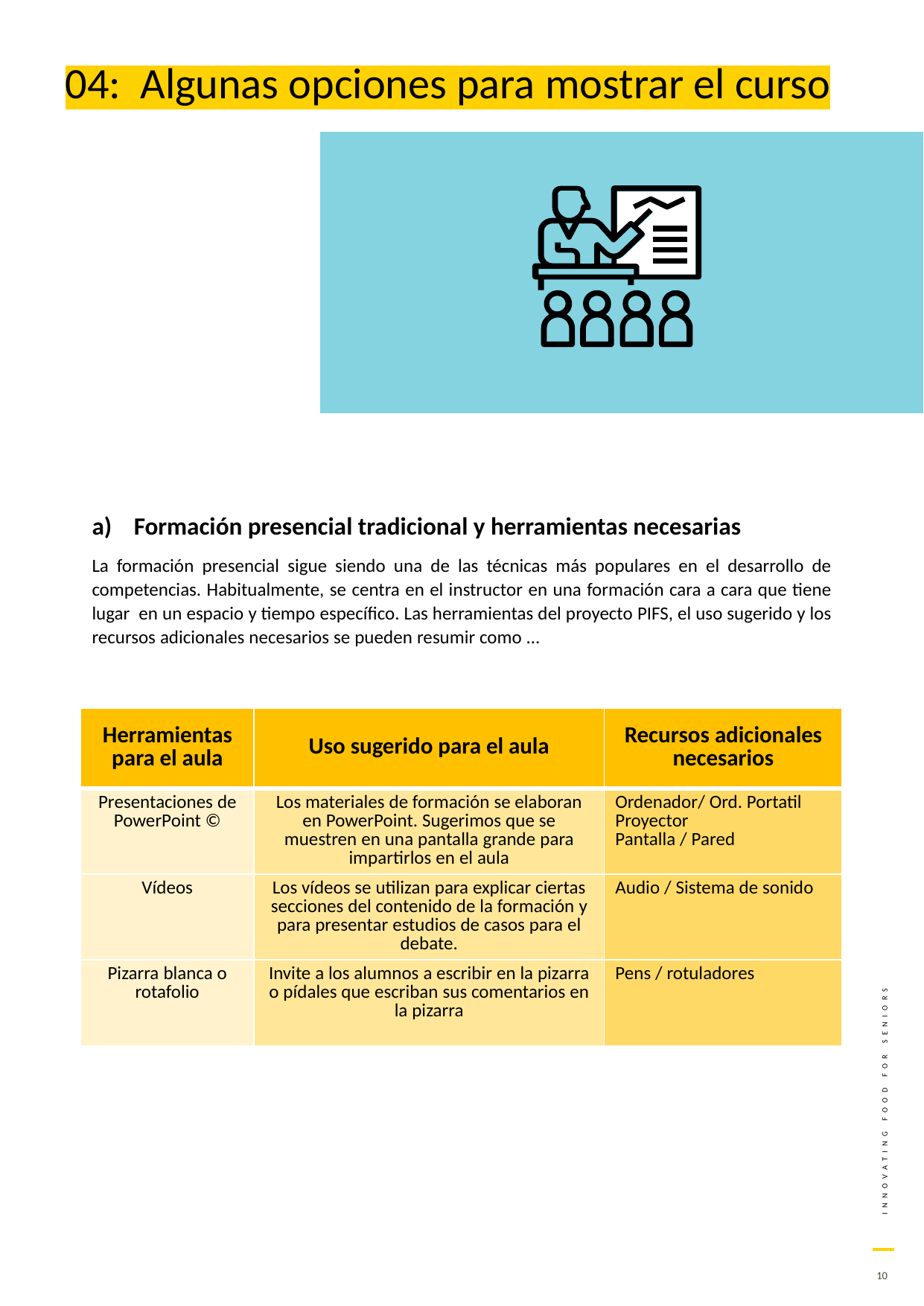

04:  Algunas opciones para mostrar el curso

Formación presencial tradicional y herramientas necesarias
La formación presencial sigue siendo una de las técnicas más populares en el desarrollo de competencias. Habitualmente, se centra en el instructor en una formación cara a cara que tiene lugar  en un espacio y tiempo específico. Las herramientas del proyecto PIFS, el uso sugerido y los recursos adicionales necesarios se pueden resumir como ...

| Herramientas para el aula | Uso sugerido para el aula | Recursos adicionales necesarios |
| --- | --- | --- |
| Presentaciones de PowerPoint © | Los materiales de formación se elaboran en PowerPoint. Sugerimos que se muestren en una pantalla grande para impartirlos en el aula | Ordenador/ Ord. Portatil Proyector Pantalla / Pared |
| Vídeos | Los vídeos se utilizan para explicar ciertas secciones del contenido de la formación y para presentar estudios de casos para el debate. | Audio / Sistema de sonido |
| Pizarra blanca o rotafolio | Invite a los alumnos a escribir en la pizarra o pídales que escriban sus comentarios en la pizarra | Pens / rotuladores |